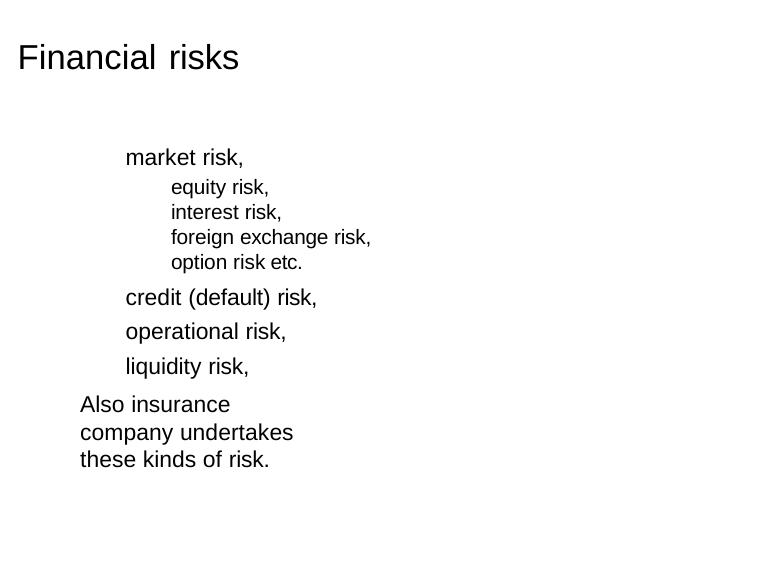

# Financial risks
market risk,
equity risk, interest risk,
foreign exchange risk, option risk etc.
credit (default) risk, operational risk, liquidity risk,
Also insurance company undertakes these kinds of risk.